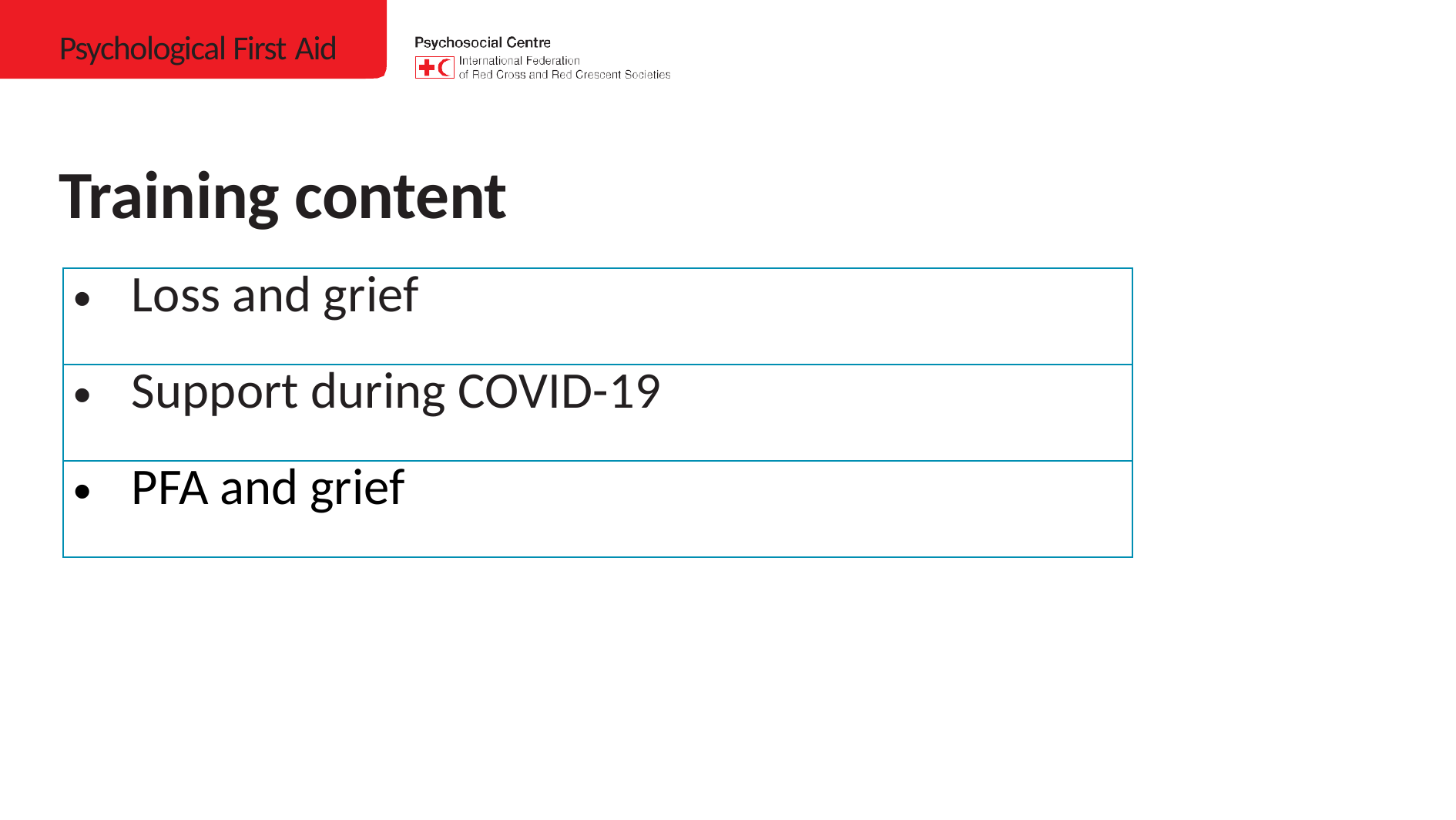

# Psychological First Aid
Module 2 Basic PFA

Training content
| Loss and grief |
| --- |
| Support during COVID-19 |
| PFA and grief |